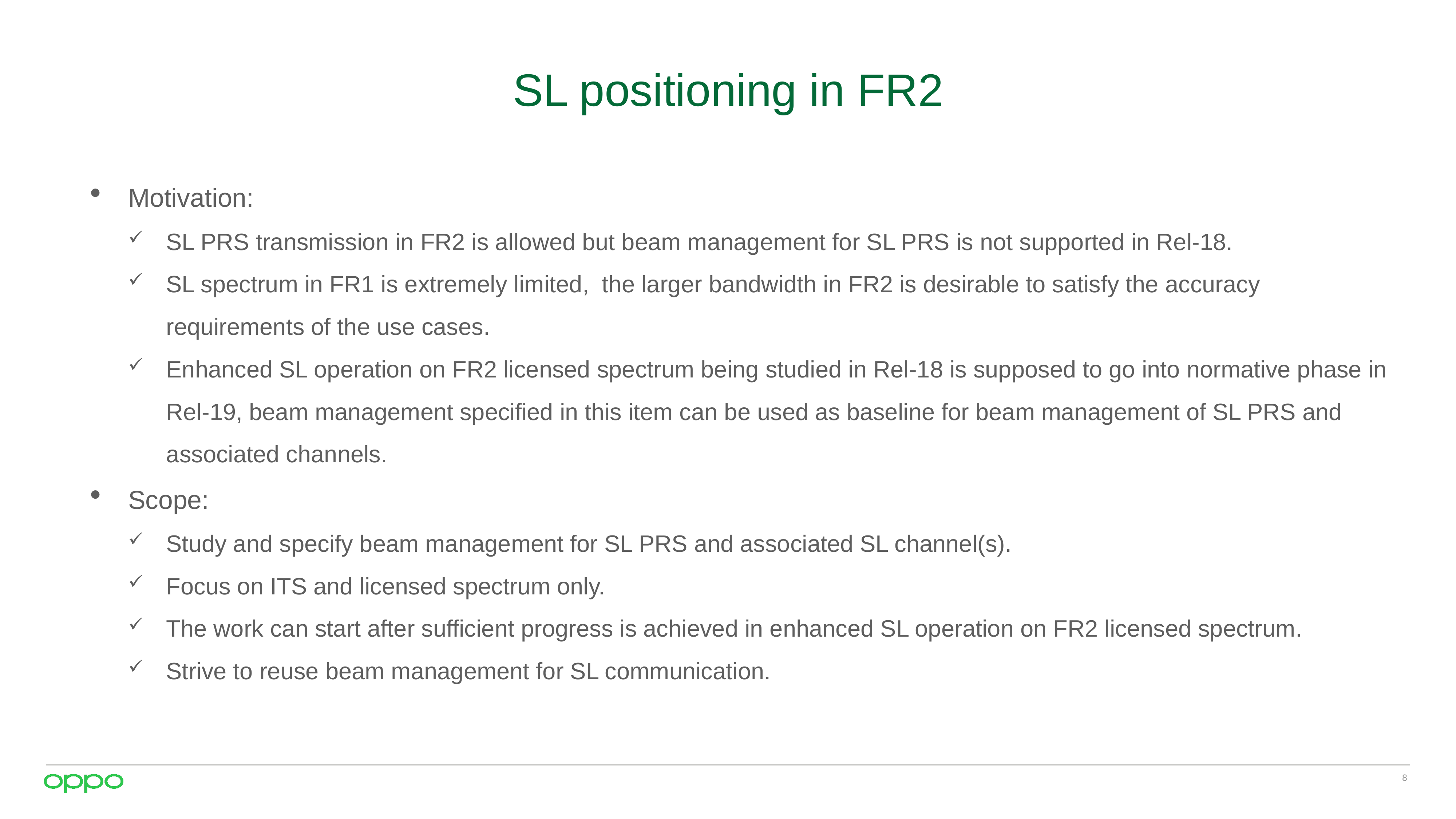

# SL positioning in FR2
Motivation:
SL PRS transmission in FR2 is allowed but beam management for SL PRS is not supported in Rel-18.
SL spectrum in FR1 is extremely limited,  the larger bandwidth in FR2 is desirable to satisfy the accuracy requirements of the use cases.
Enhanced SL operation on FR2 licensed spectrum being studied in Rel-18 is supposed to go into normative phase in Rel-19, beam management specified in this item can be used as baseline for beam management of SL PRS and associated channels.
Scope:
Study and specify beam management for SL PRS and associated SL channel(s).
Focus on ITS and licensed spectrum only.
The work can start after sufficient progress is achieved in enhanced SL operation on FR2 licensed spectrum.
Strive to reuse beam management for SL communication.